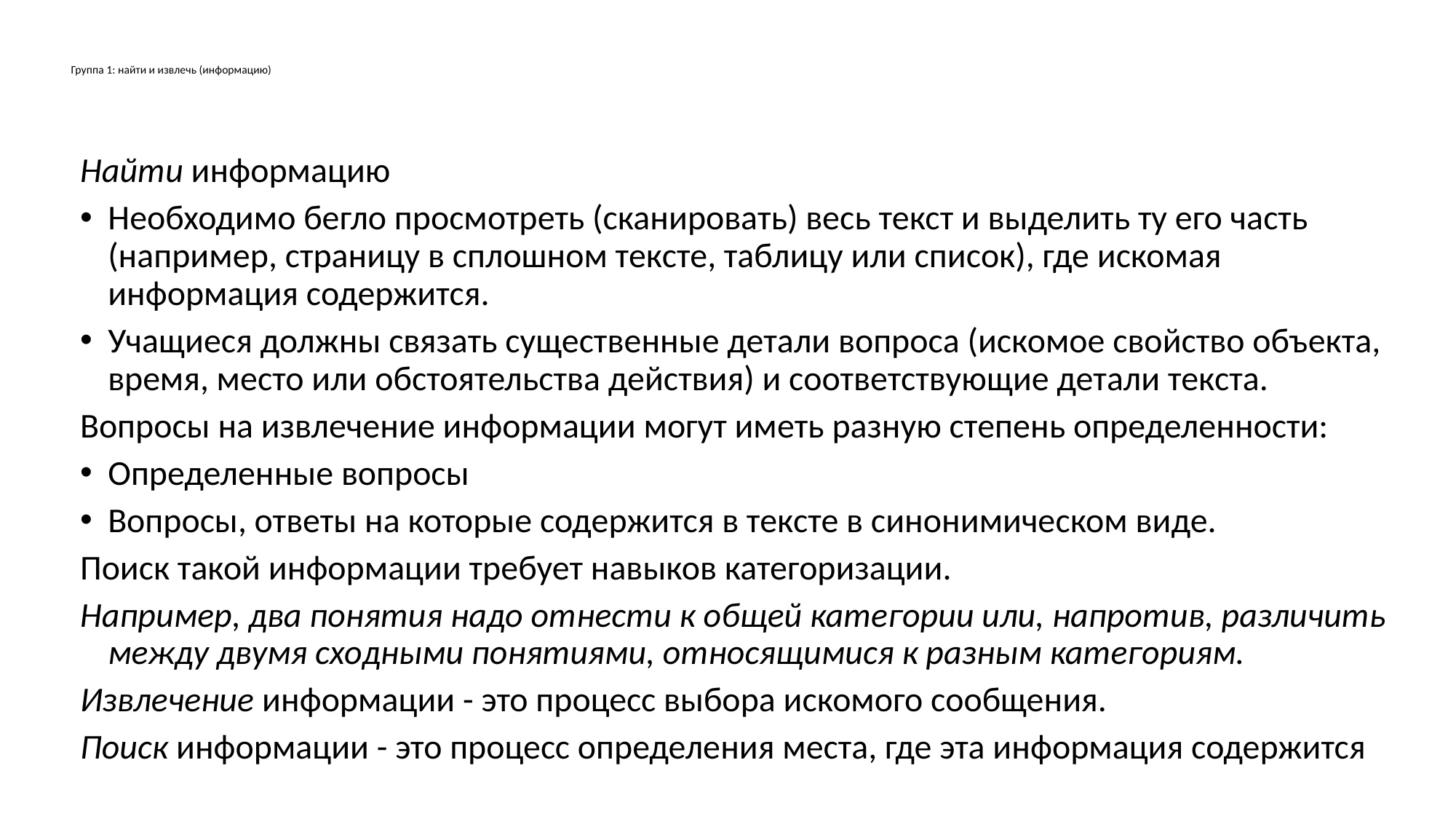

# Группа 1: найти и извлечь (информацию)
Найти информацию
Необходимо бегло просмотреть (сканировать) весь текст и выделить ту его часть (например, страницу в сплошном тексте, таблицу или список), где искомая информация содержится.
Учащиеся должны связать существенные детали вопроса (искомое свойство объекта, время, место или обстоятельства действия) и соответствующие детали текста.
Вопросы на извлечение информации могут иметь разную степень определенности:
Определенные вопросы
Вопросы, ответы на которые содержится в тексте в синонимическом виде.
Поиск такой информации требует навыков категоризации.
Например, два понятия надо отнести к общей категории или, напротив, различить между двумя сходными понятиями, относящимися к разным категориям.
Извлечение информации - это процесс выбора искомого сообщения.
Поиск информации - это процесс определения места, где эта информация содержится